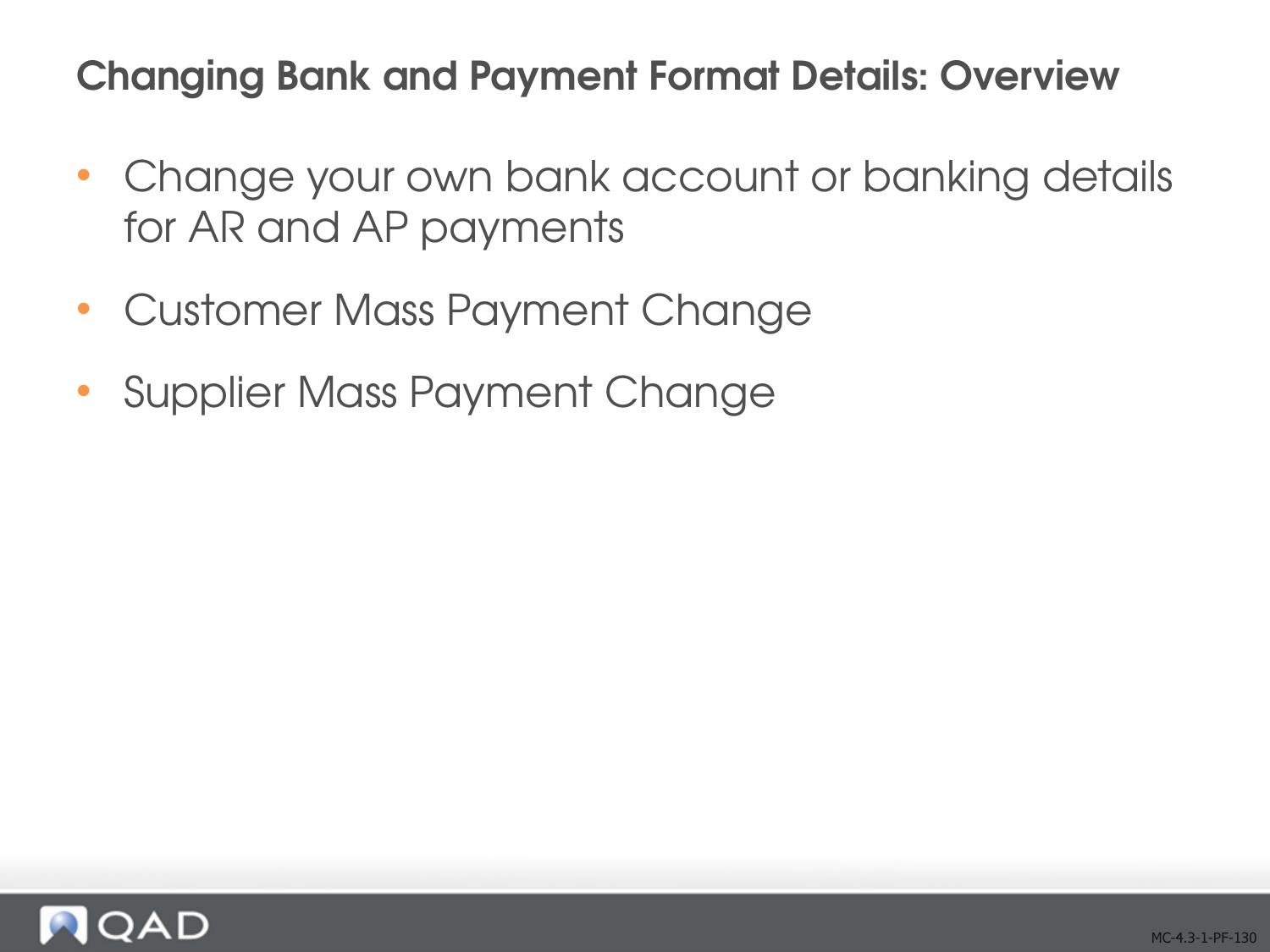

# Changing Bank and Payment Format Details: Overview
Change your own bank account or banking details for AR and AP payments
Customer Mass Payment Change
Supplier Mass Payment Change

MC-4.3-1-PF-130